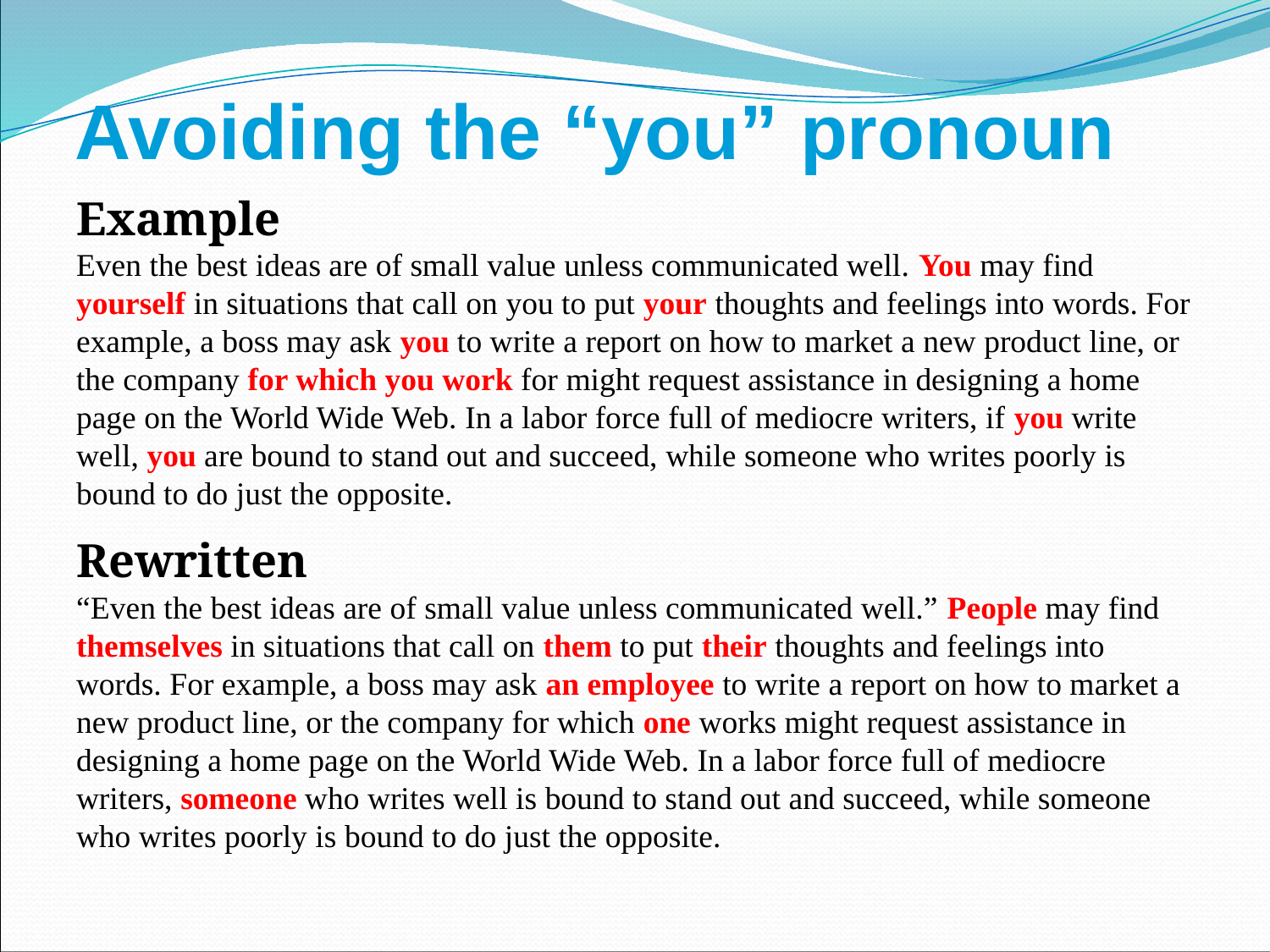

# Avoiding the “you” pronoun
Example
Even the best ideas are of small value unless communicated well. You may find yourself in situations that call on you to put your thoughts and feelings into words. For example, a boss may ask you to write a report on how to market a new product line, or the company for which you work for might request assistance in designing a home page on the World Wide Web. In a labor force full of mediocre writers, if you write well, you are bound to stand out and succeed, while someone who writes poorly is bound to do just the opposite.
Rewritten
“Even the best ideas are of small value unless communicated well.” People may find themselves in situations that call on them to put their thoughts and feelings into words. For example, a boss may ask an employee to write a report on how to market a new product line, or the company for which one works might request assistance in designing a home page on the World Wide Web. In a labor force full of mediocre writers, someone who writes well is bound to stand out and succeed, while someone who writes poorly is bound to do just the opposite.